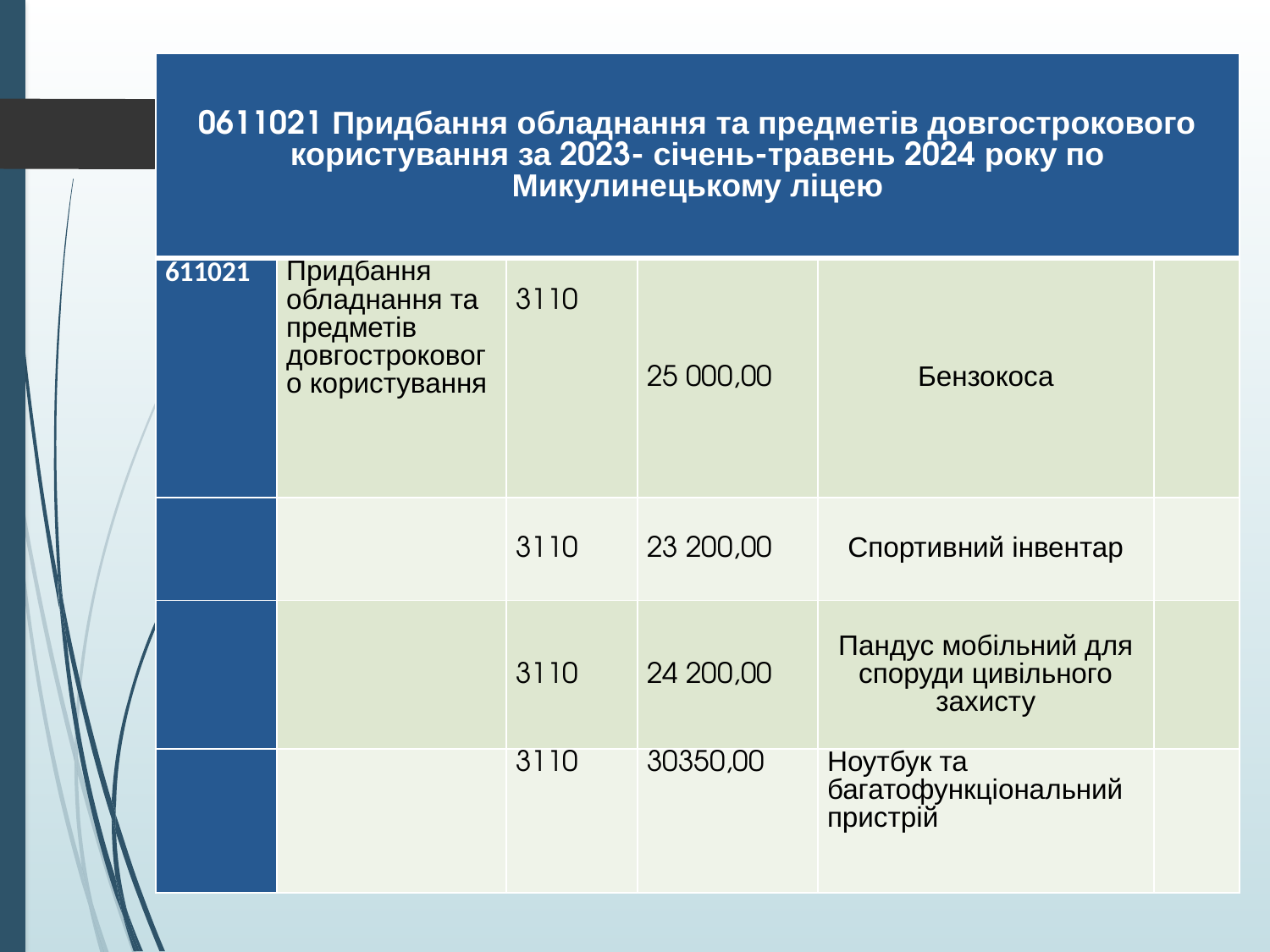

| 0611021 Придбання обладнання та предметів довгострокового користування за 2023- січень-травень 2024 року по Микулинецькому ліцею |  |  |  |  |  |
| --- | --- | --- | --- | --- | --- |
| 611021 | Придбання обладнання та предметів довгострокового користування | 3110 | 25 000,00 | Бензокоса |  |
|  |  | 3110 | 23 200,00 | Спортивний інвентар |  |
|  |  | 3110 | 24 200,00 | Пандус мобільний для споруди цивільного захисту |  |
|  |  | 3110 | 30350,00 | Ноутбук та багатофункціональний пристрій |  |